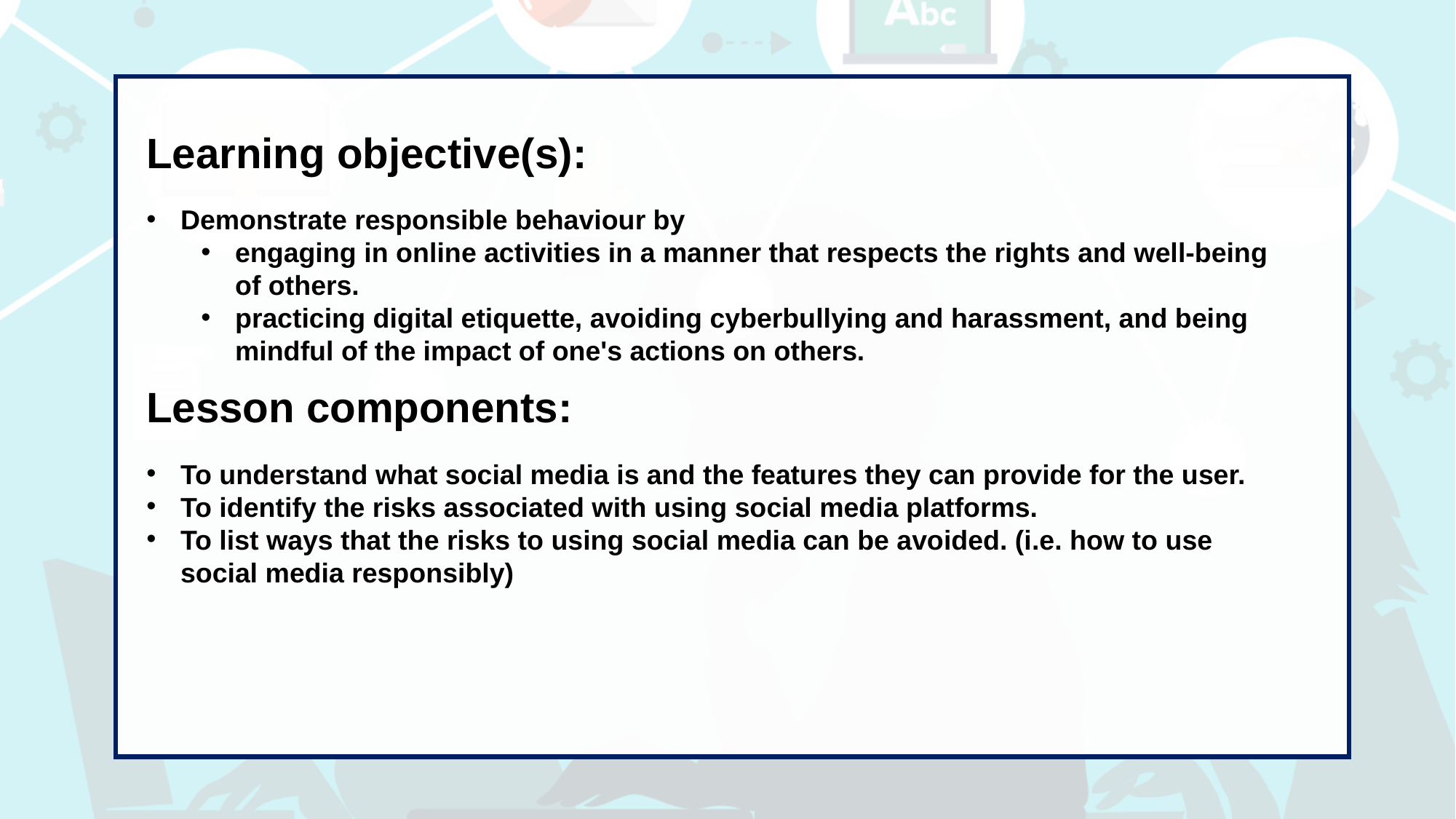

Learning objective(s):

Demonstrate responsible behaviour by
engaging in online activities in a manner that respects the rights and well-being of others.
practicing digital etiquette, avoiding cyberbullying and harassment, and being mindful of the impact of one's actions on others.
Lesson components:

To understand what social media is and the features they can provide for the user.
To identify the risks associated with using social media platforms.
To list ways that the risks to using social media can be avoided. (i.e. how to use social media responsibly)